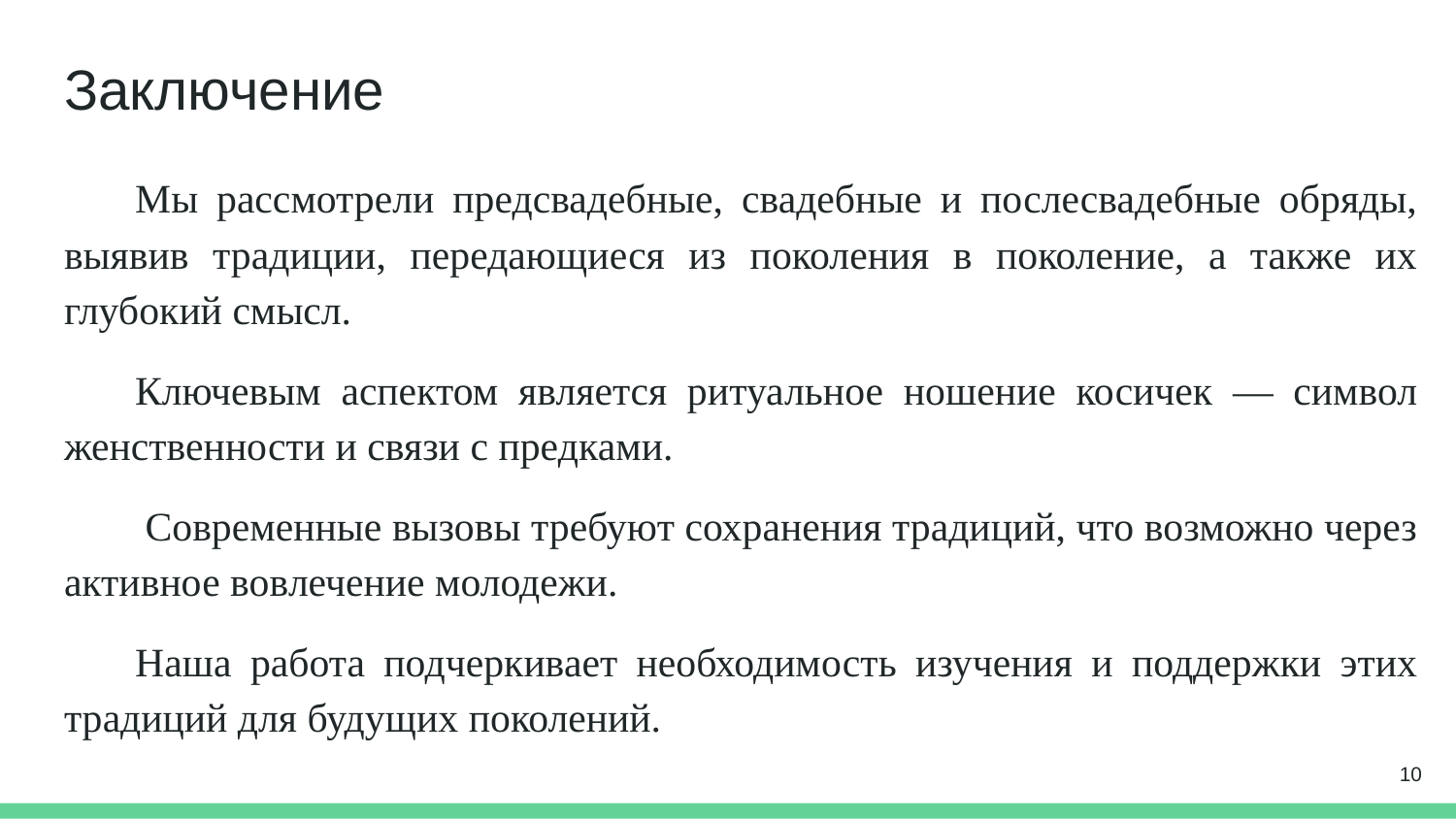

# Заключение
Мы рассмотрели предсвадебные, свадебные и послесвадебные обряды, выявив традиции, передающиеся из поколения в поколение, а также их глубокий смысл.
Ключевым аспектом является ритуальное ношение косичек — символ женственности и связи с предками.
 Современные вызовы требуют сохранения традиций, что возможно через активное вовлечение молодежи.
Наша работа подчеркивает необходимость изучения и поддержки этих традиций для будущих поколений.
10